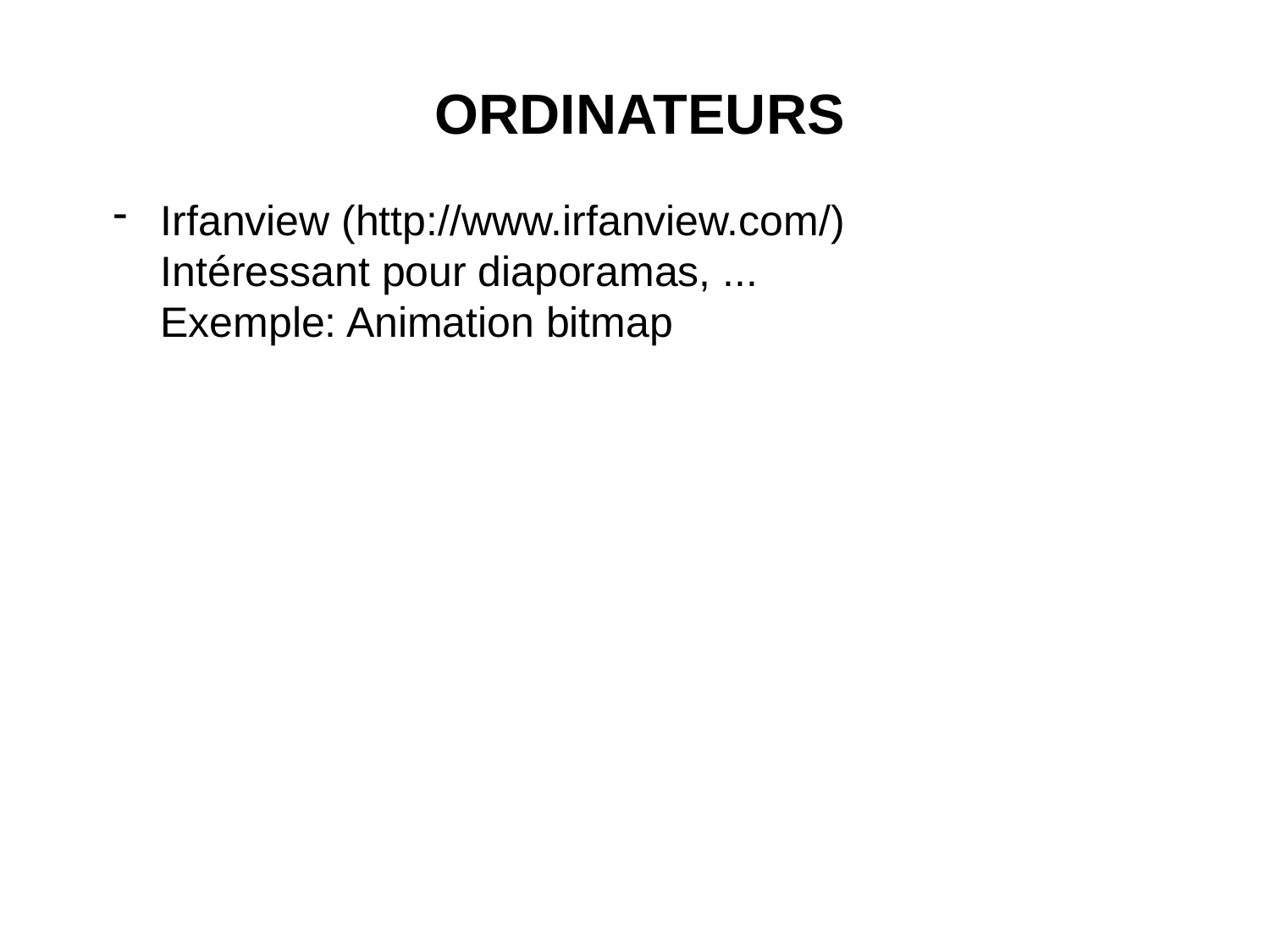

# ORDINATEURS
Irfanview (http://www.irfanview.com/)
Intéressant pour diaporamas, ...
Exemple: Animation bitmap